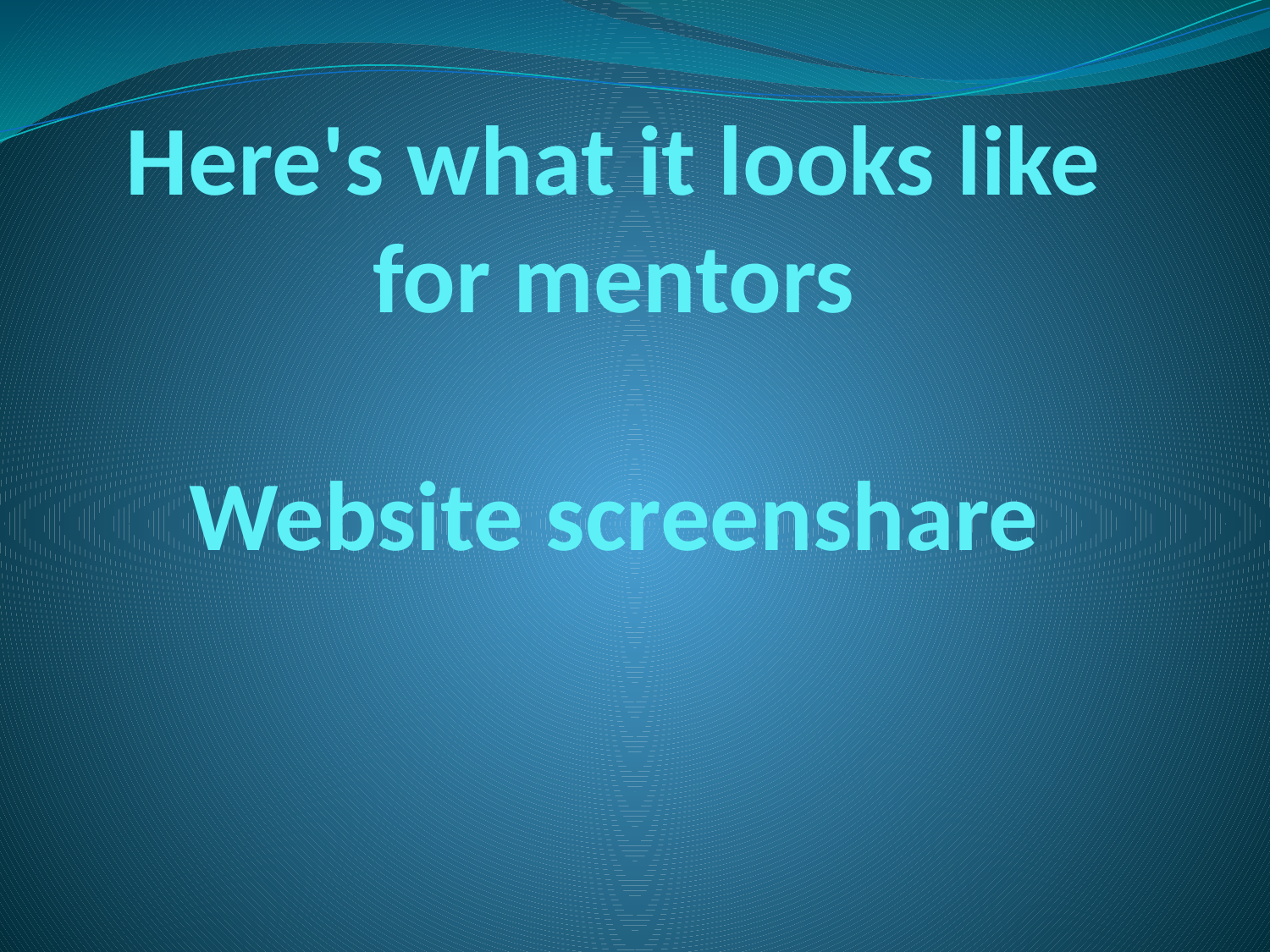

# Here's what it looks like for mentors Website screenshare